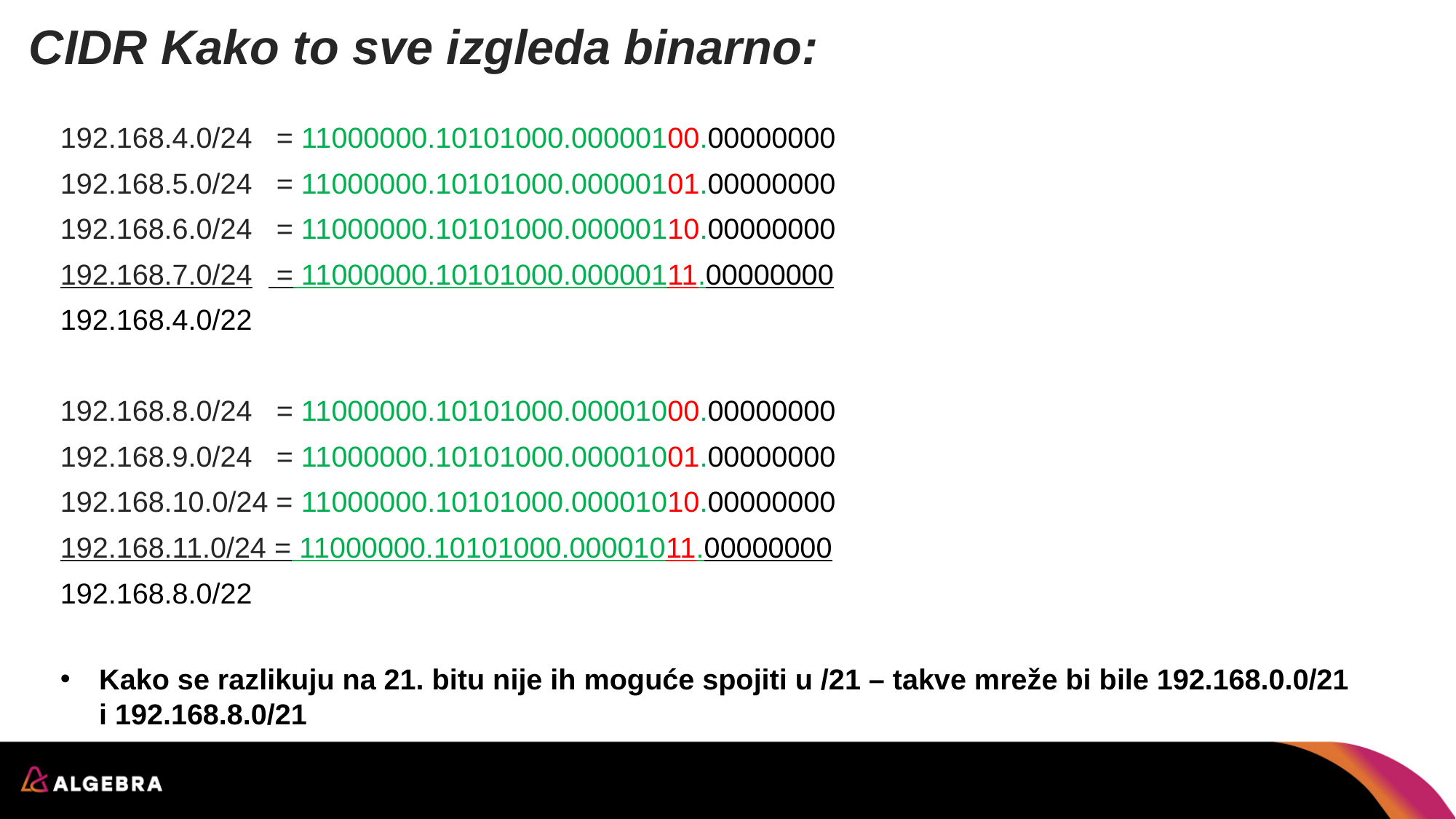

# CIDR Kako to sve izgleda binarno:
192.168.4.0/240 = 11000000.10101000.00000100.00000000
192.168.5.0/240 = 11000000.10101000.00000101.00000000
192.168.6.0/240 = 11000000.10101000.00000110.00000000
192.168.7.0/240 = 11000000.10101000.00000111.00000000
192.168.4.0/22

192.168.8.0/240 = 11000000.10101000.00001000.00000000
192.168.9.0/240 = 11000000.10101000.00001001.00000000
192.168.10.0/24 = 11000000.10101000.00001010.00000000
192.168.11.0/24 = 11000000.10101000.00001011.00000000
192.168.8.0/22

Kako se razlikuju na 21. bitu nije ih moguće spojiti u /21 – takve mreže bi bile 192.168.0.0/21 i 192.168.8.0/21